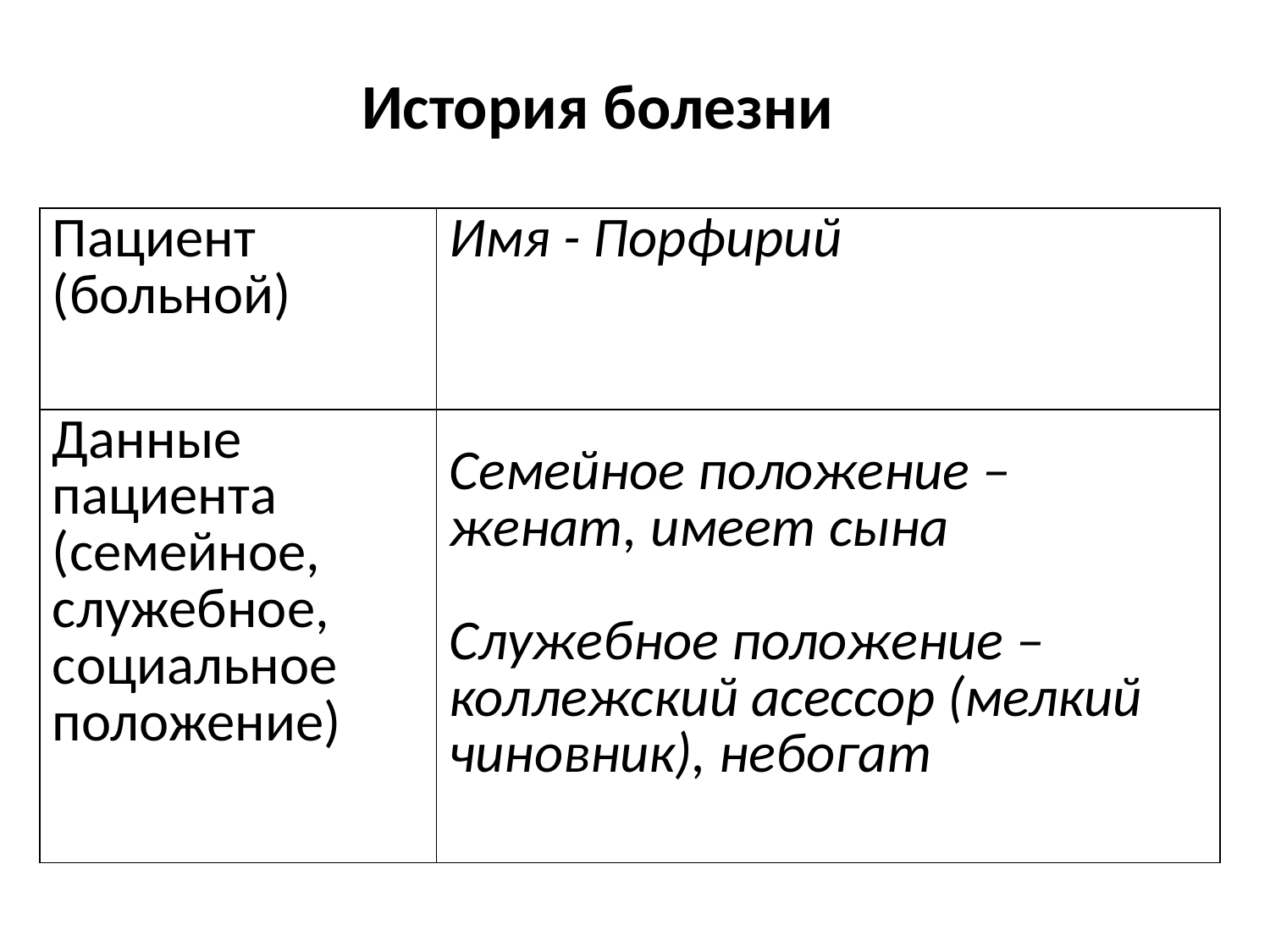

История болезни

| Пациент (больной) | Имя - Порфирий |
| --- | --- |
| Данные пациента (семейное, служебное, социальное положение) | Семейное положение – женат, имеет сына Служебное положение – коллежский асессор (мелкий чиновник), небогат |